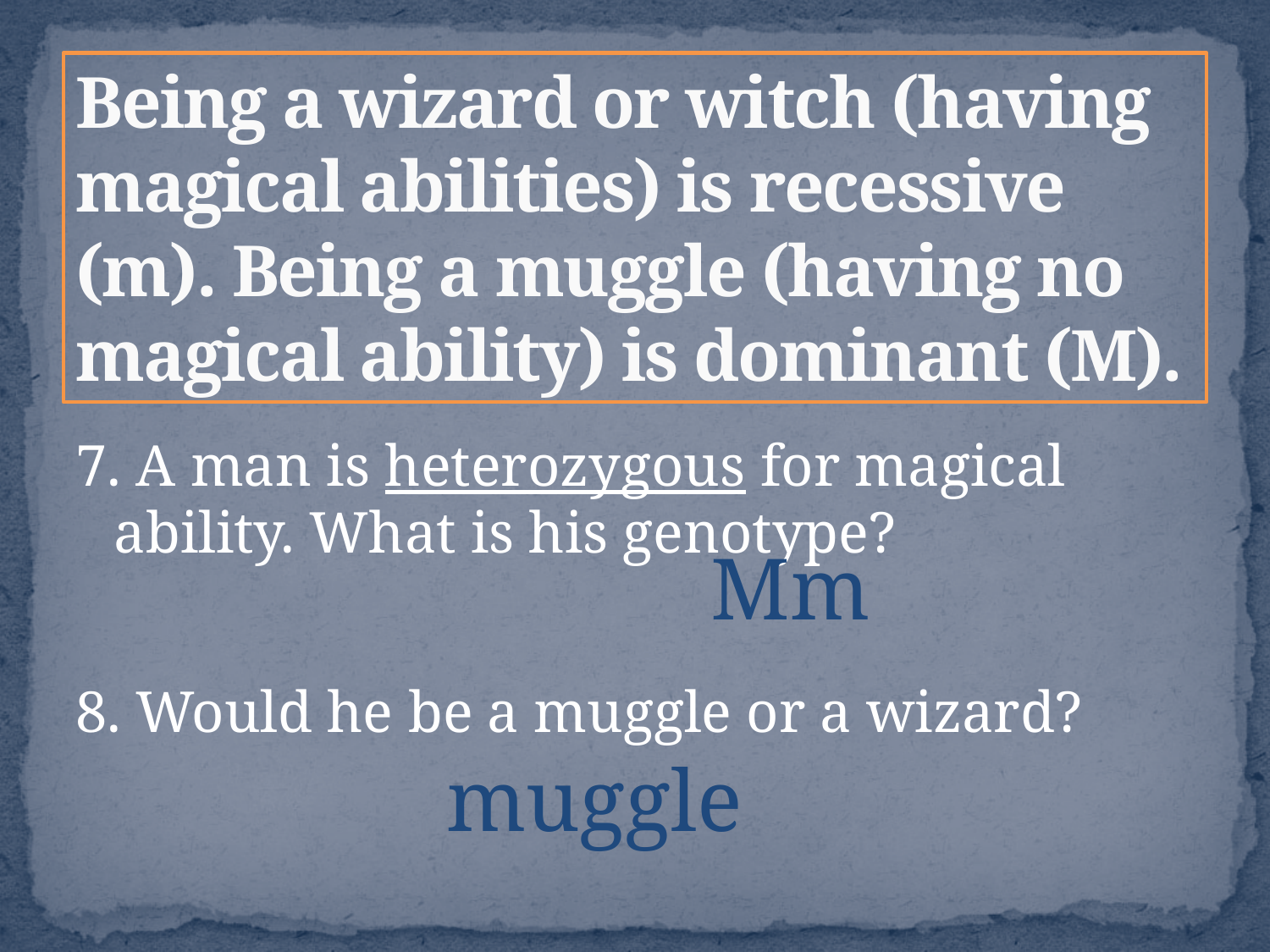

# Being a wizard or witch (having magical abilities) is recessive (m). Being a muggle (having no magical ability) is dominant (M).
7. A man is heterozygous for magical ability. What is his genotype?

Mm
8. Would he be a muggle or a wizard?
muggle